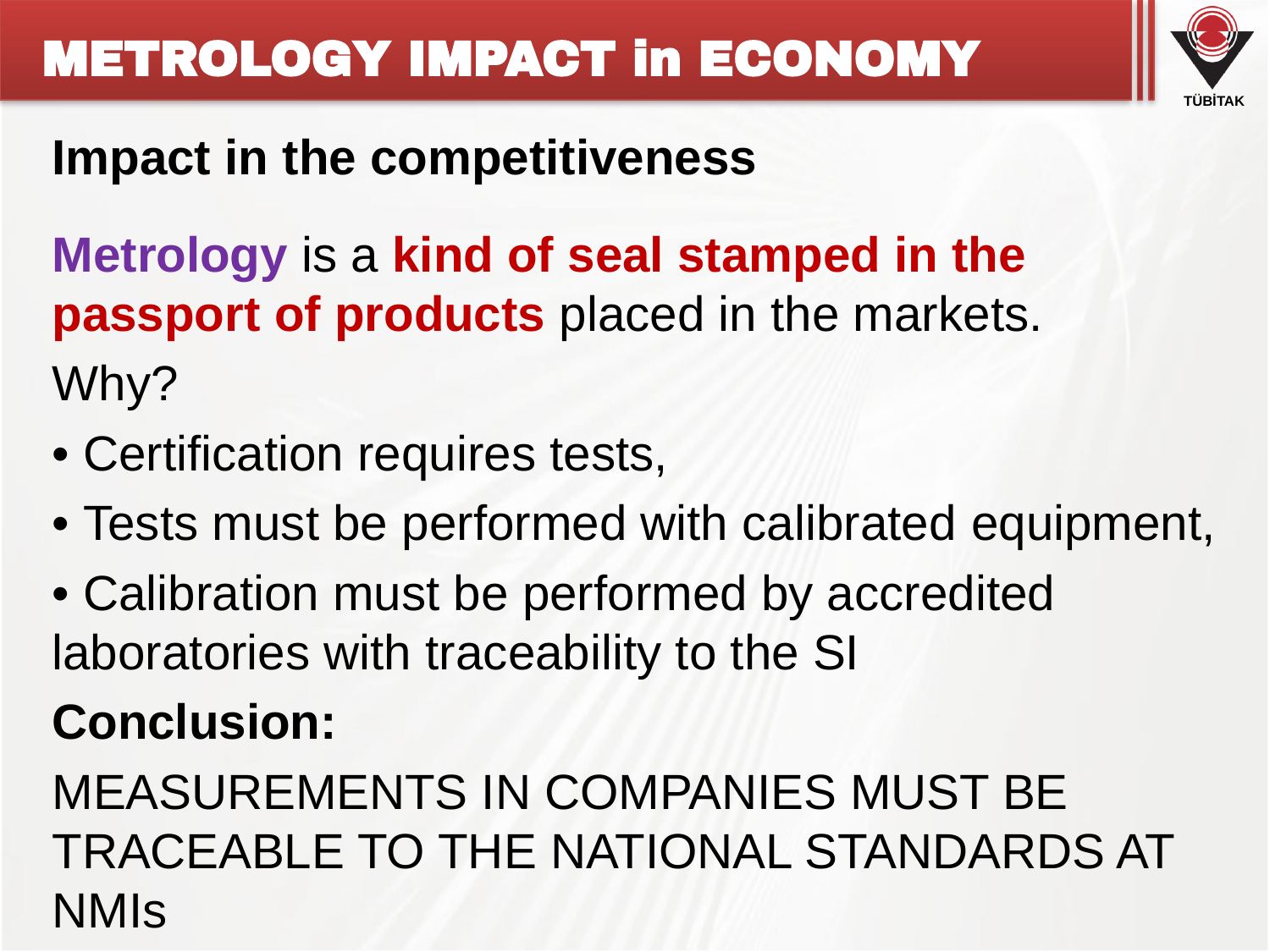

METROLOGY IMPACT in ECONOMY
Impact in the competitiveness

Metrology is a kind of seal stamped in the passport of products placed in the markets.
Why?
• Certification requires tests,
• Tests must be performed with calibrated equipment,
• Calibration must be performed by accredited laboratories with traceability to the SI
Conclusion:
MEASUREMENTS IN COMPANIES MUST BE TRACEABLE TO THE NATIONAL STANDARDS AT NMIs